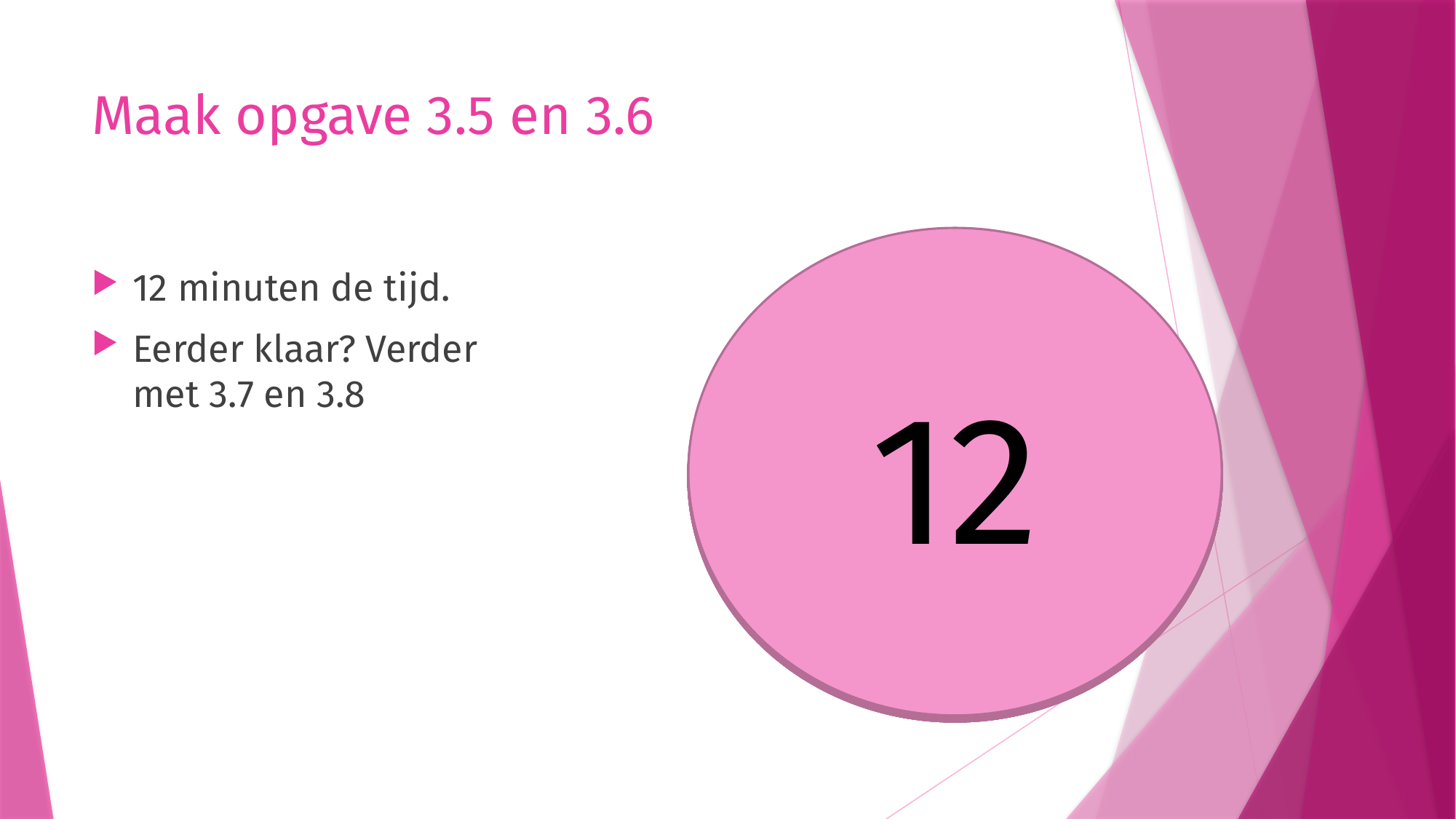

# Maak opgave 3.5 en 3.6
12
11
10
9
8
5
6
7
4
3
1
2
12 minuten de tijd.
Eerder klaar? Verder met 3.7 en 3.8